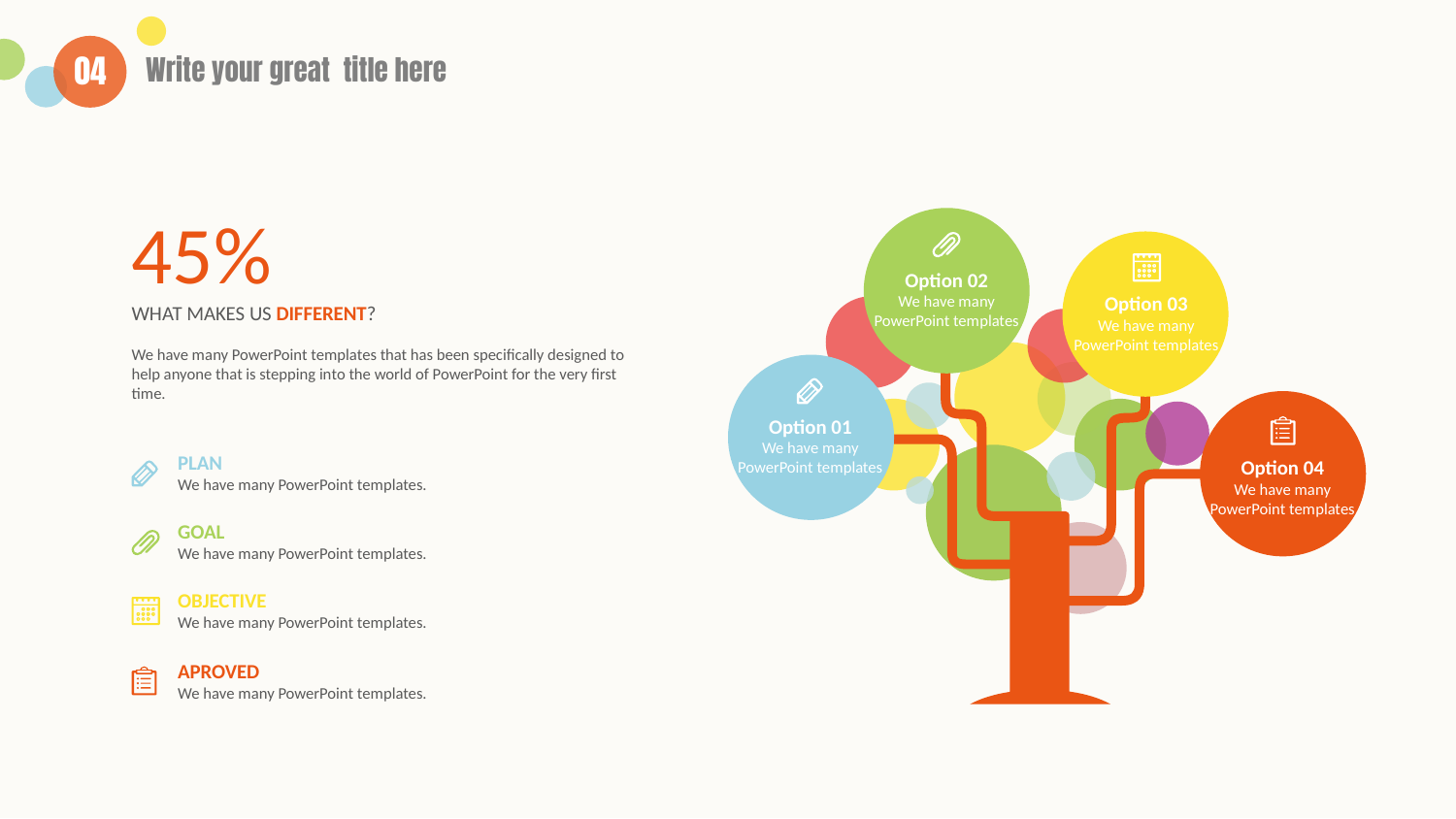

04
Write your great  title here

45%

Option 02
We have many PowerPoint templates
Option 03
We have many PowerPoint templates

WHAT MAKES US DIFFERENT?

We have many PowerPoint templates that has been specifically designed to help anyone that is stepping into the world of PowerPoint for the very first time.

Option 01
We have many PowerPoint templates

PLAN
We have many PowerPoint templates.

Option 04
We have many PowerPoint templates

GOAL
We have many PowerPoint templates.

OBJECTIVE
We have many PowerPoint templates.

APROVED
We have many PowerPoint templates.